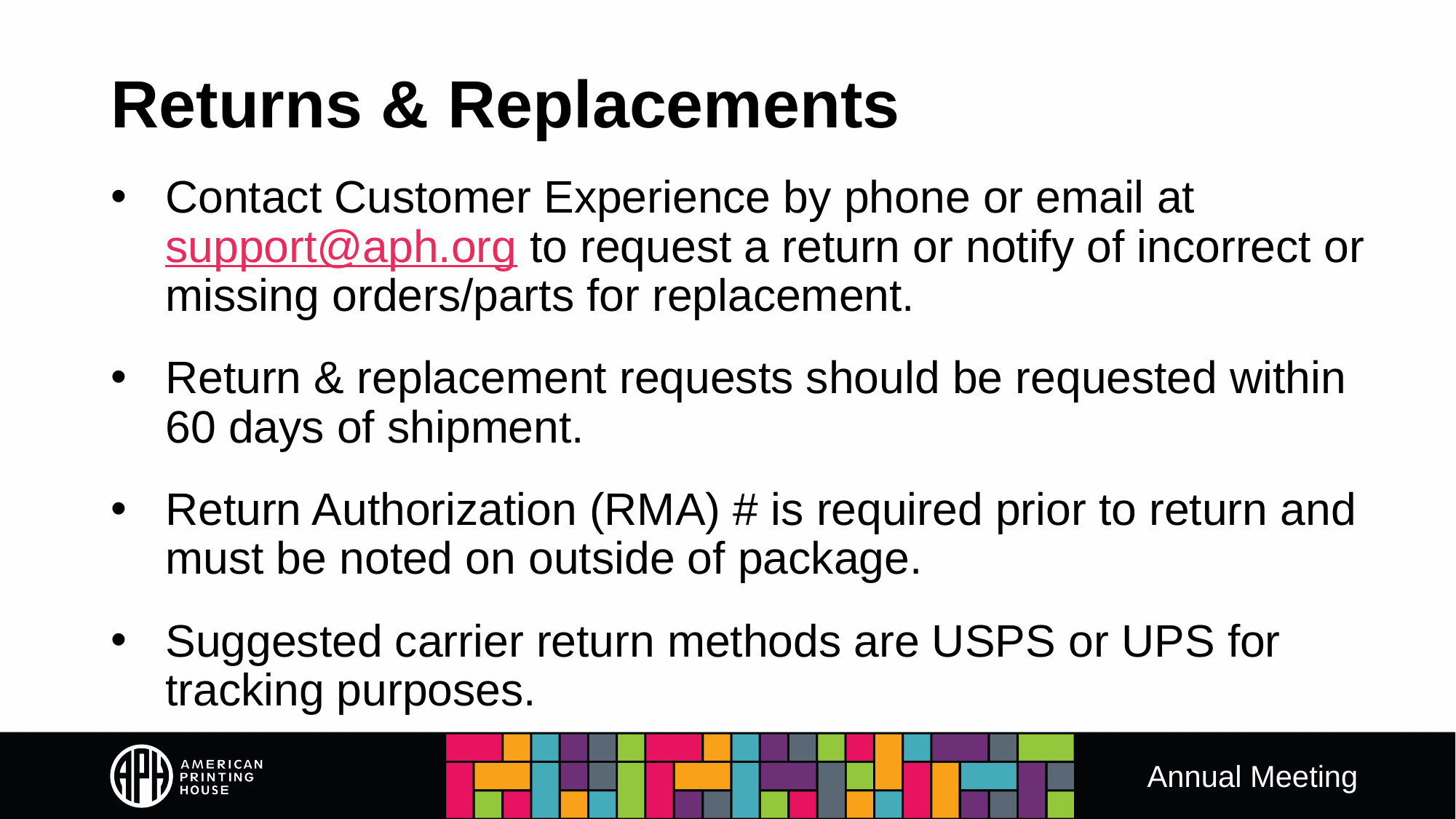

# Returns & Replacements
Contact Customer Experience by phone or email at support@aph.org to request a return or notify of incorrect or missing orders/parts for replacement.
Return & replacement requests should be requested within 60 days of shipment.
Return Authorization (RMA) # is required prior to return and must be noted on outside of package.
Suggested carrier return methods are USPS or UPS for tracking purposes.